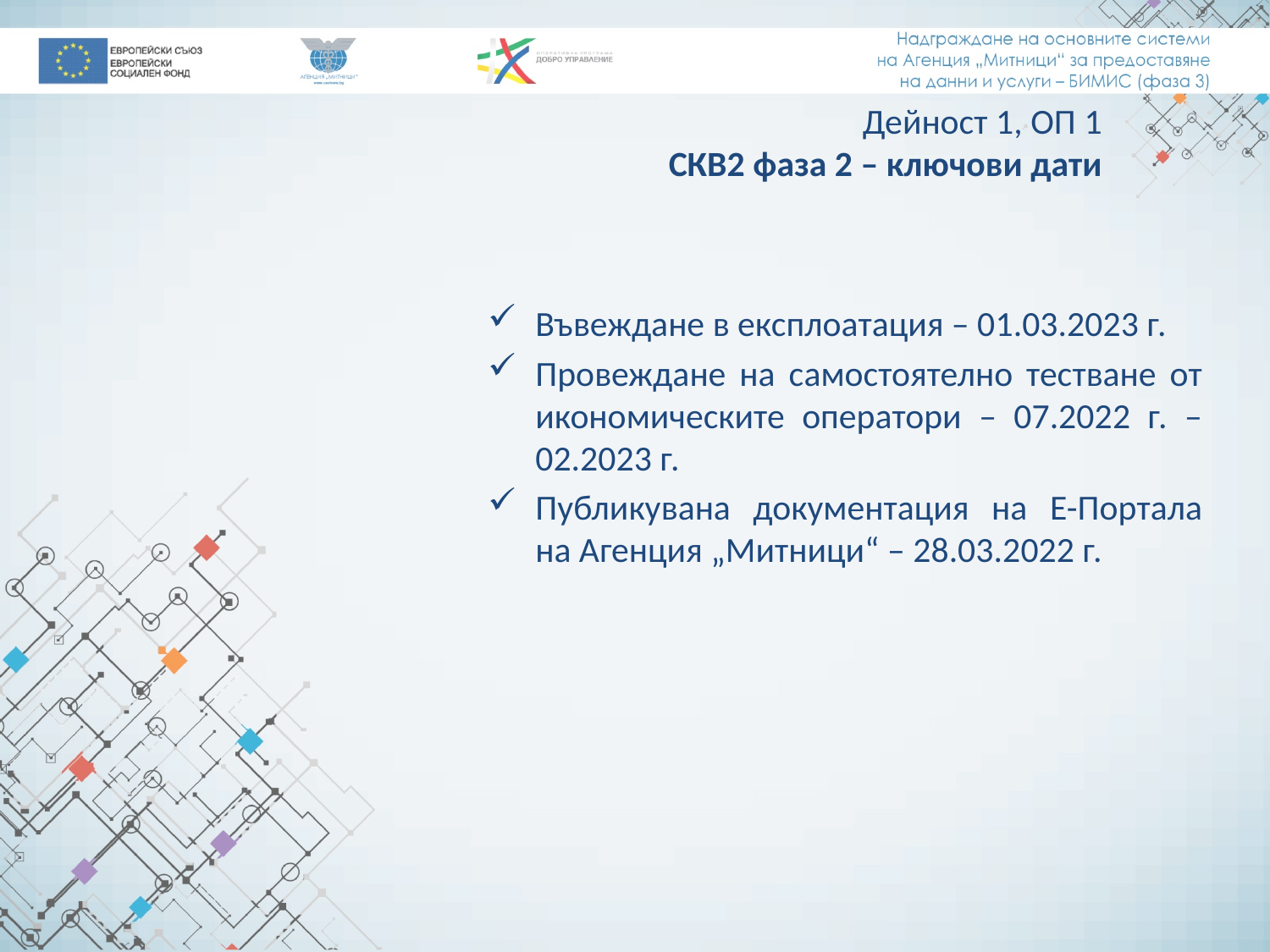

# Дейност 1, ОП 1 СКВ2 фаза 2 – ключови дати

Въвеждане в експлоатация – 01.03.2023 г.
Провеждане на самостоятелно тестване от икономическите оператори – 07.2022 г. – 02.2023 г.
Публикувана документация на E-Портала на Агенция „Митници“ – 28.03.2022 г.